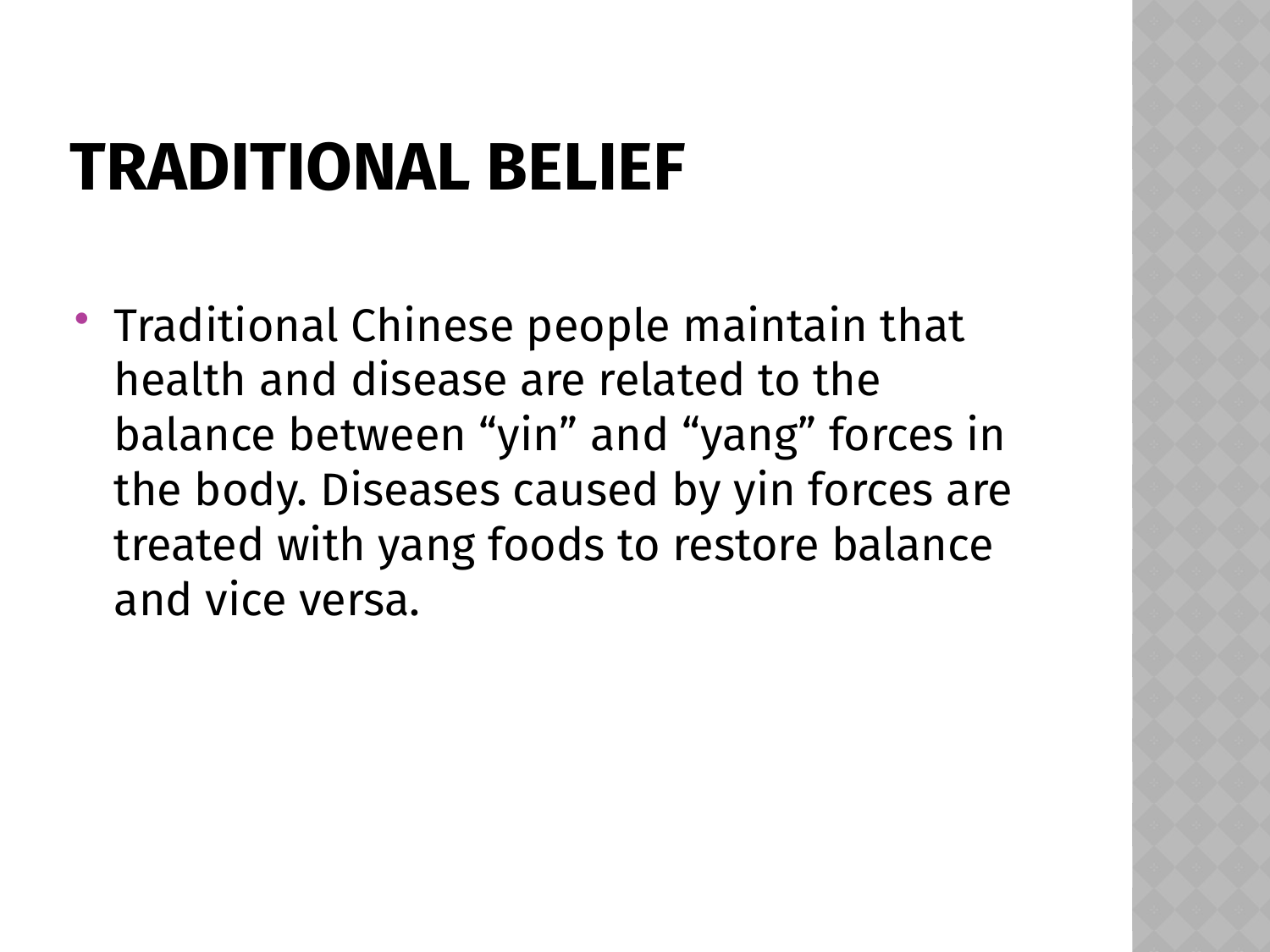

# Traditional belief

Traditional Chinese people maintain that health and disease are related to the balance between “yin” and “yang” forces in the body. Diseases caused by yin forces are treated with yang foods to restore balance and vice versa.